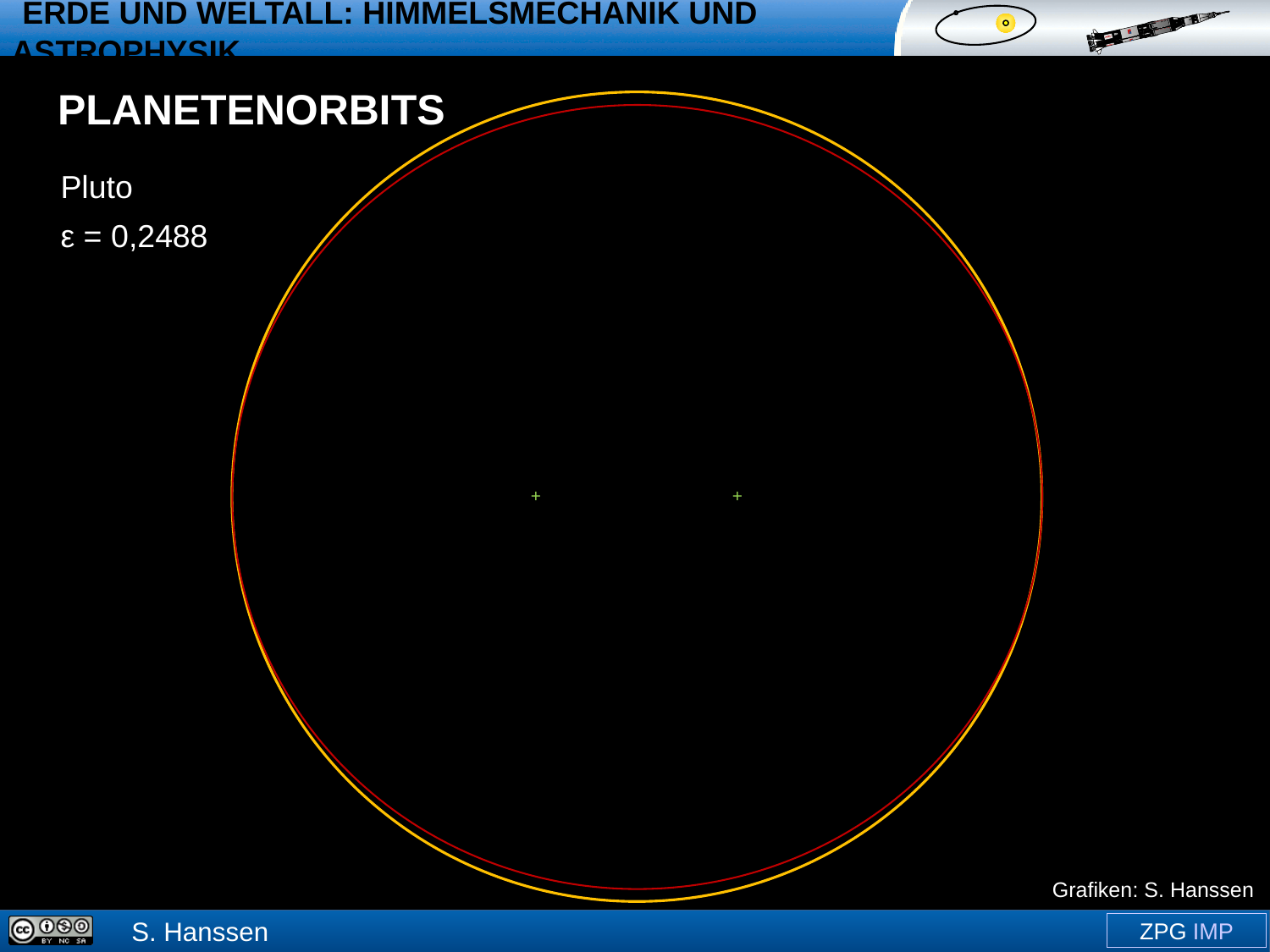

Planetenorbits

Pluto
ε = 0,2488
+
+
Grafiken: S. Hanssen